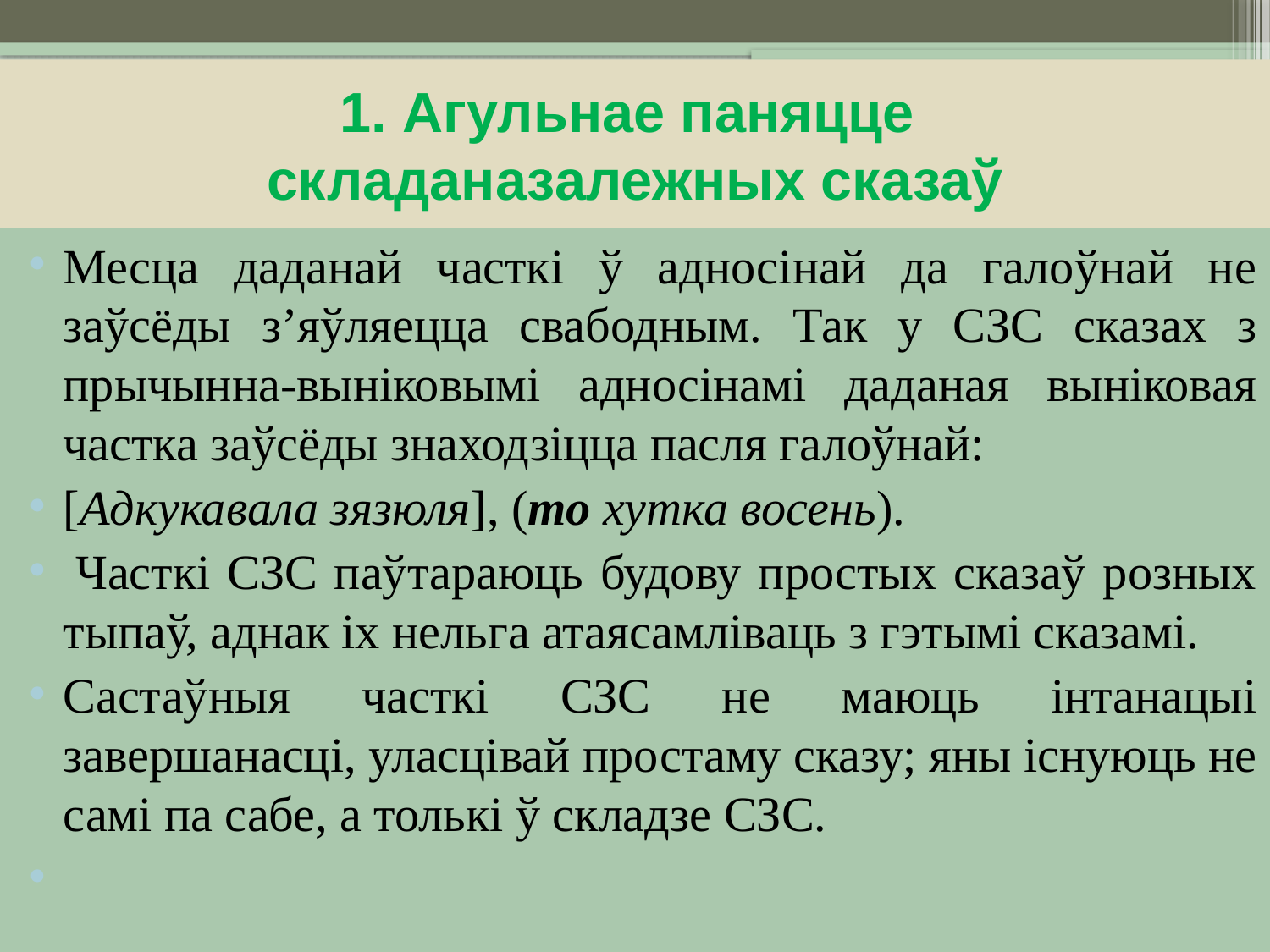

# 1. Агульнае паняцце складаназалежных сказаў
Месца даданай часткі ў адносінай да галоўнай не заўсёды з’яўляецца свабодным. Так у СЗС сказах з прычынна-выніковымі адносінамі даданая выніковая частка заўсёды знаходзіцца пасля галоўнай:
[Адкукавала зязюля], (то хутка восень).
 Часткі СЗС паўтараюць будову простых сказаў розных тыпаў, аднак іх нельга атаясамліваць з гэтымі сказамі.
Састаўныя часткі СЗС не маюць інтанацыі завершанасці, уласцівай простаму сказу; яны існуюць не самі па сабе, а толькі ў складзе СЗС.